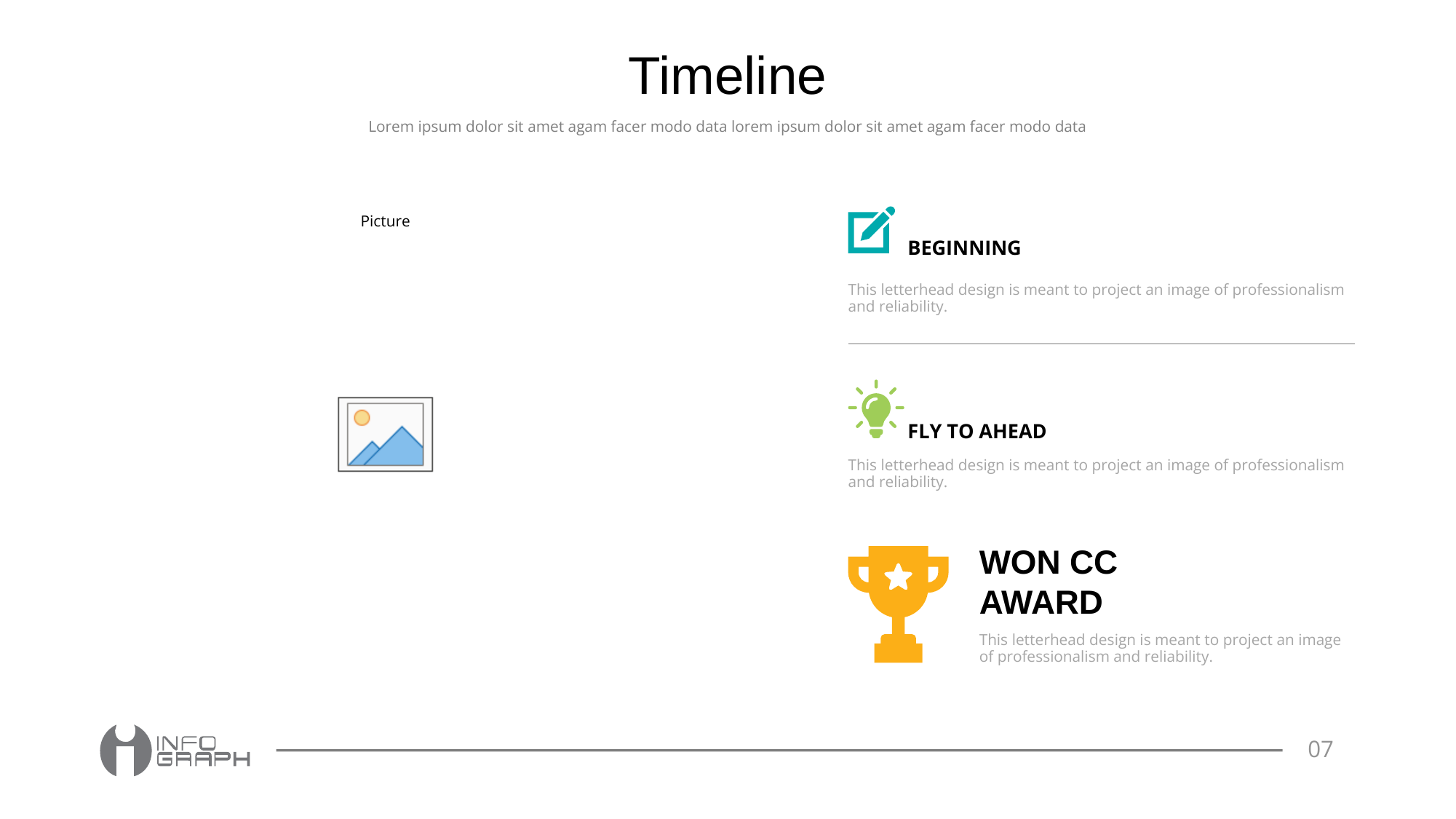

# Timeline
Lorem ipsum dolor sit amet agam facer modo data lorem ipsum dolor sit amet agam facer modo data

BEGINNING
This letterhead design is meant to project an image of professionalism and reliability.

FLY TO AHEAD
This letterhead design is meant to project an image of professionalism and reliability.
WON CC AWARD

This letterhead design is meant to project an image of professionalism and reliability.
07